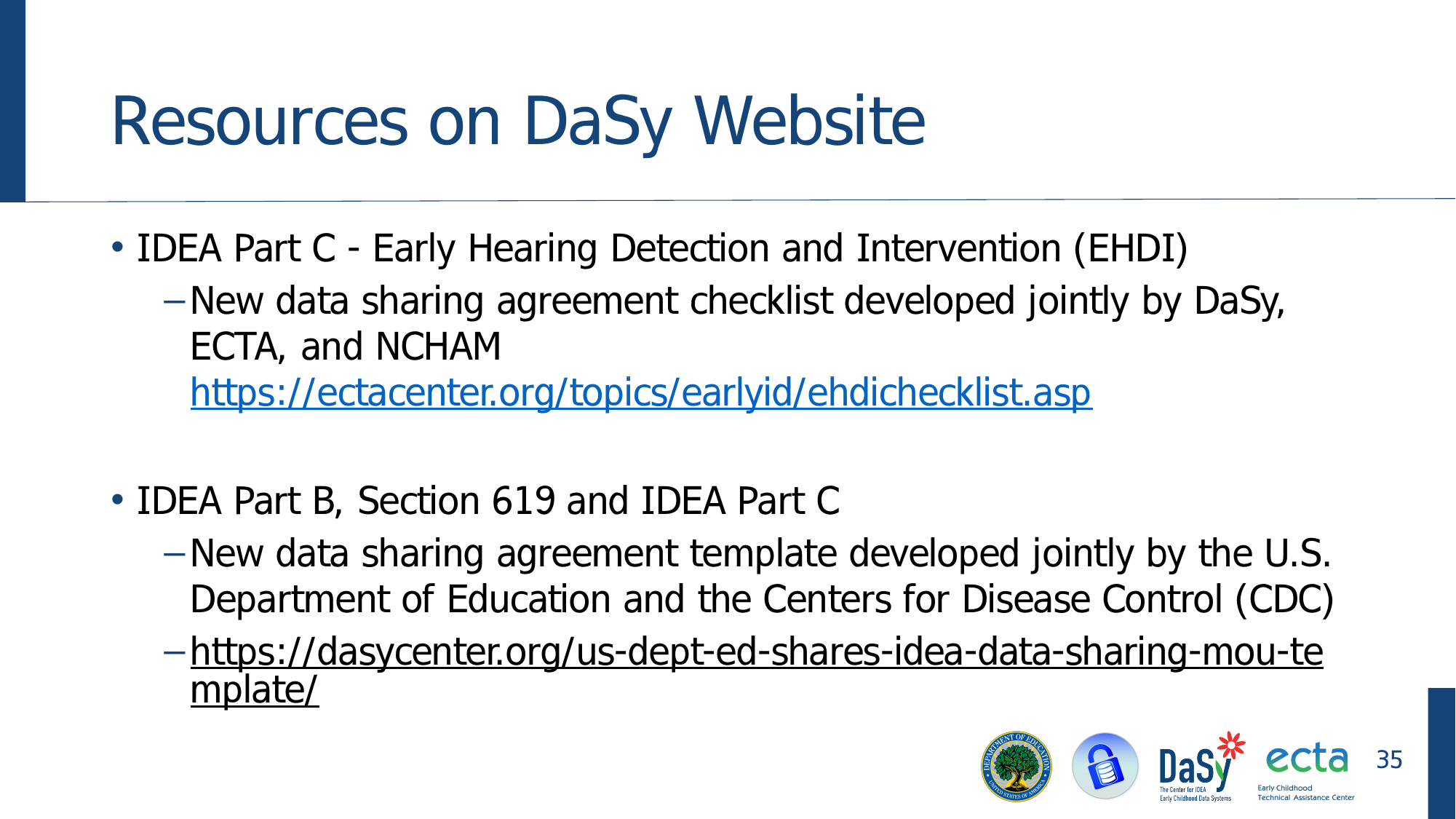

# Resources on DaSy Website
IDEA Part C - Early Hearing Detection and Intervention (EHDI)
New data sharing agreement checklist developed jointly by DaSy, ECTA, and NCHAM  https://ectacenter.org/topics/earlyid/ehdichecklist.asp
IDEA Part B, Section 619 and IDEA Part C
New data sharing agreement template developed jointly by the U.S. Department of Education and the Centers for Disease Control (CDC)
https://dasycenter.org/us-dept-ed-shares-idea-data-sharing-mou-template/